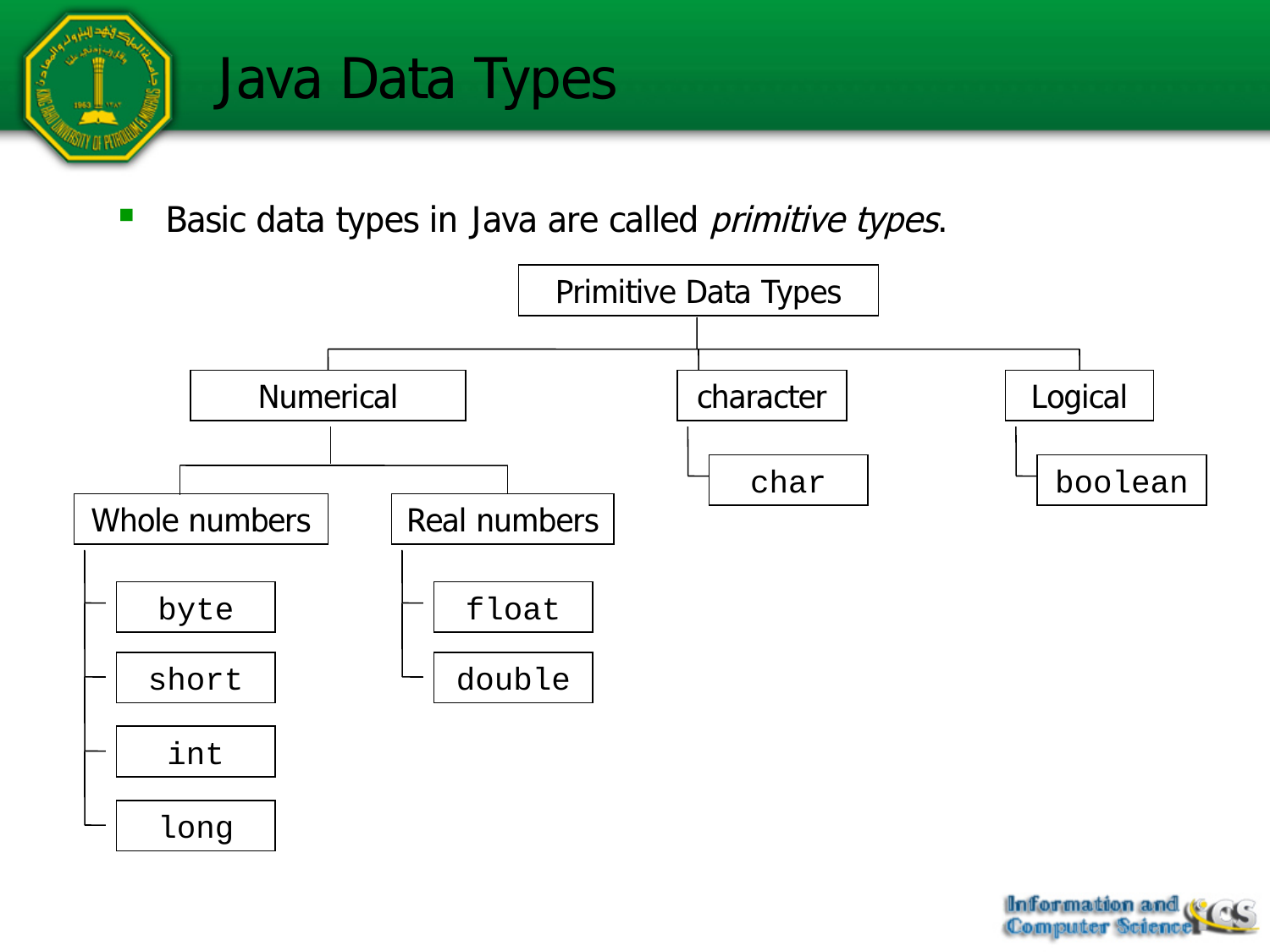

# Java Data Types
Basic data types in Java are called primitive types.
Primitive Data Types

Numerical
character
Logical

char
boolean
Whole numbers
Real numbers

byte
float

short
double

int

long